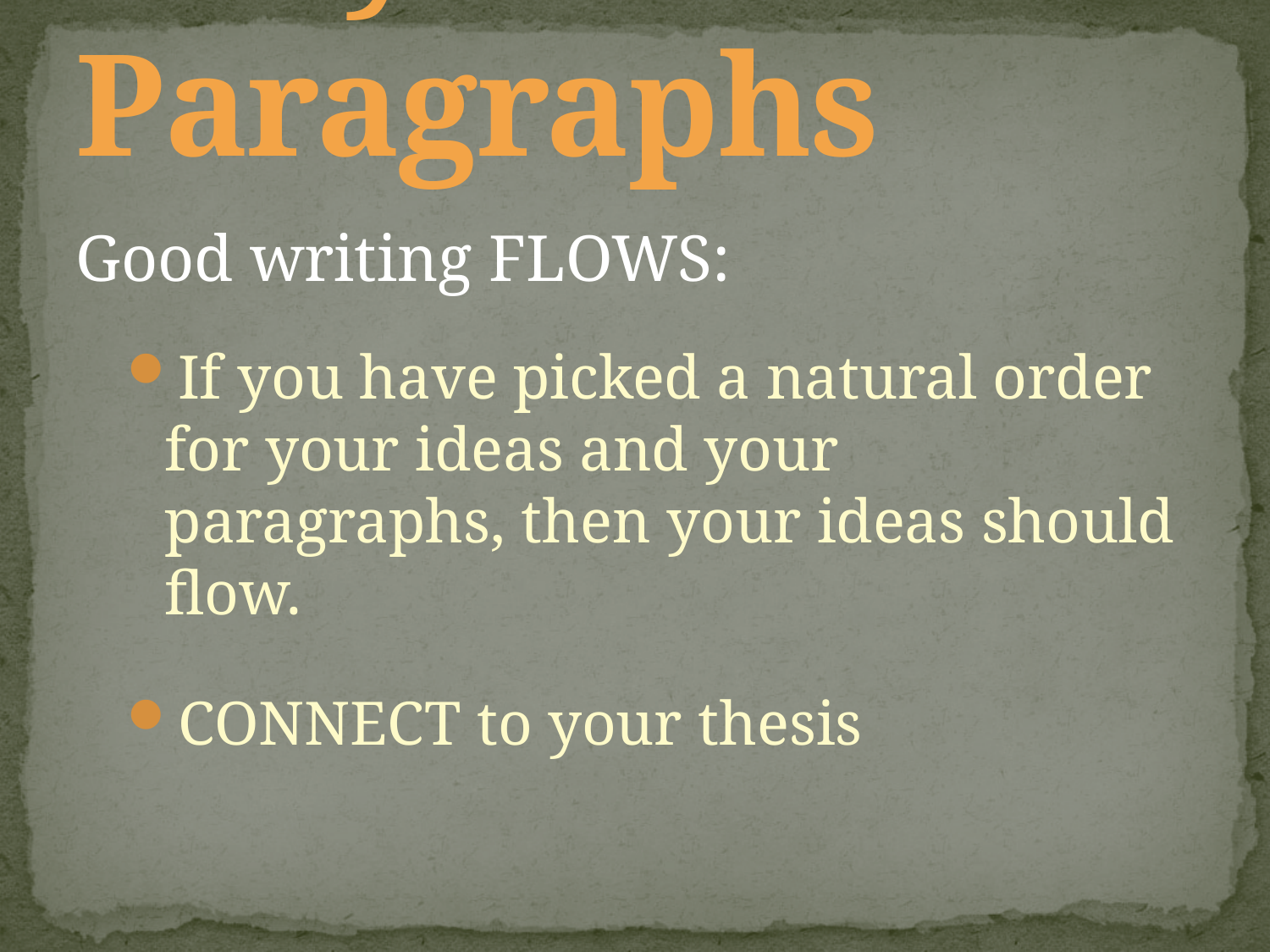

# Body Paragraphs
Good writing FLOWS:

If you have picked a natural order for your ideas and your paragraphs, then your ideas should flow.

CONNECT to your thesis